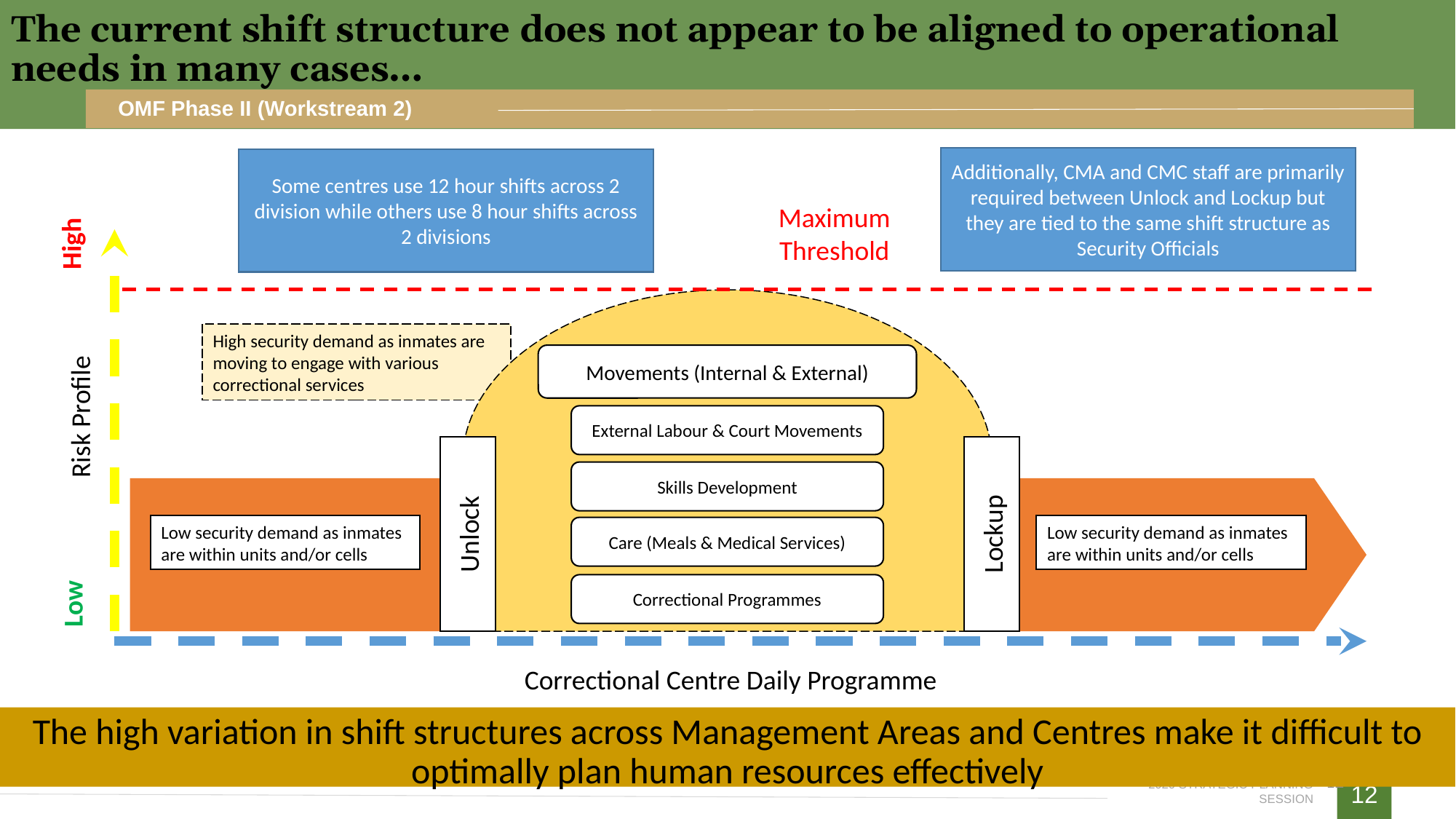

The current shift structure does not appear to be aligned to operational needs in many cases…
OMF Phase II (Workstream 2)
Additionally, CMA and CMC staff are primarily required between Unlock and Lockup but they are tied to the same shift structure as Security Officials
Some centres use 12 hour shifts across 2 division while others use 8 hour shifts across 2 divisions
Movements (Internal & External)
Maximum Threshold
High
Risk Profile
External Labour & Court Movements

Unlock
Lockup
High security demand as inmates are moving to engage with various correctional services
Skills Development
Care (Meals & Medical Services)
Correctional Programmes

Low security demand as inmates are within units and/or cells
Low security demand as inmates are within units and/or cells
Low
Correctional Centre Daily Programme
The high variation in shift structures across Management Areas and Centres make it difficult to optimally plan human resources effectively
12